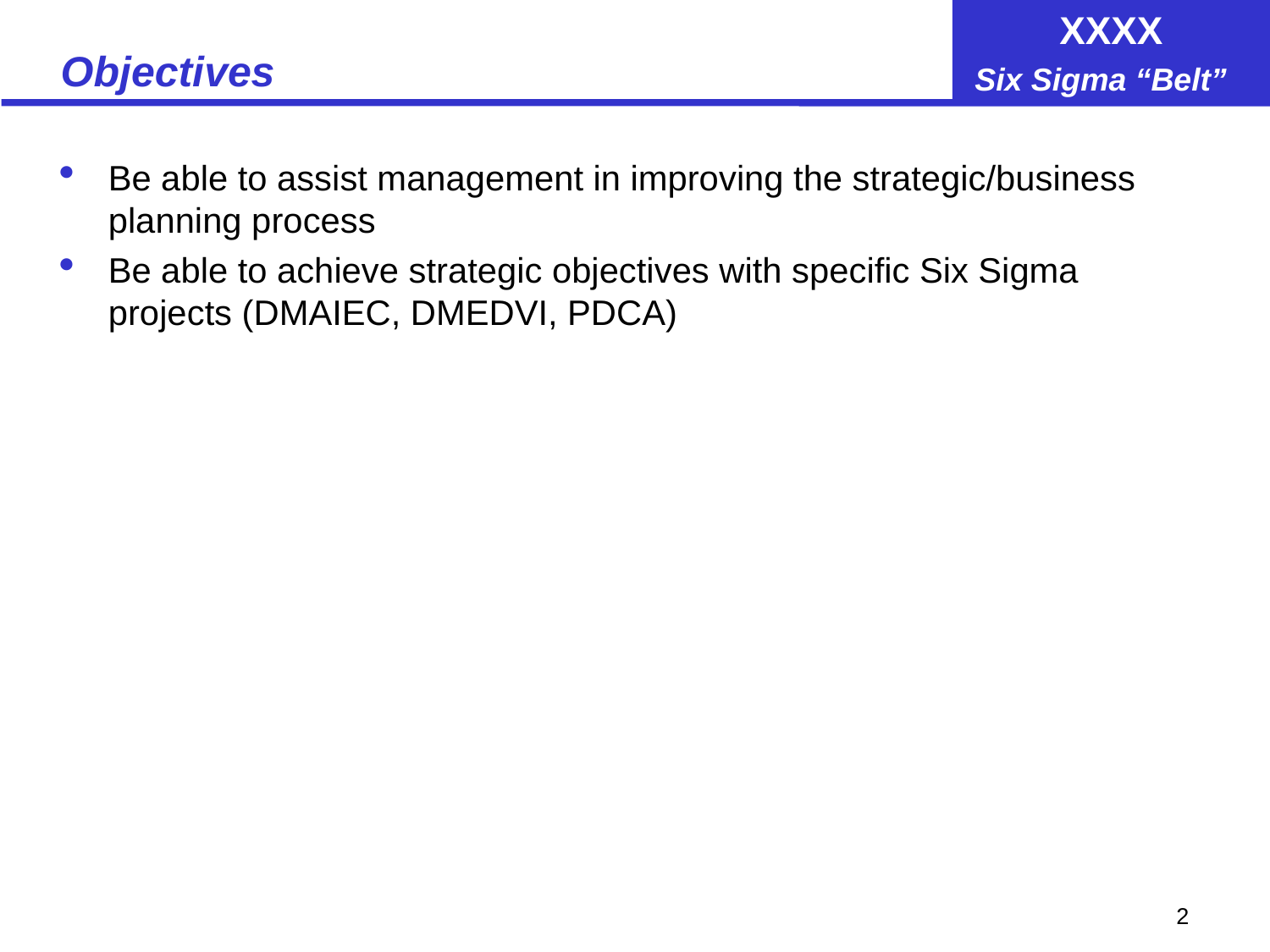

# Objectives
Be able to assist management in improving the strategic/business planning process
Be able to achieve strategic objectives with specific Six Sigma projects (DMAIEC, DMEDVI, PDCA)